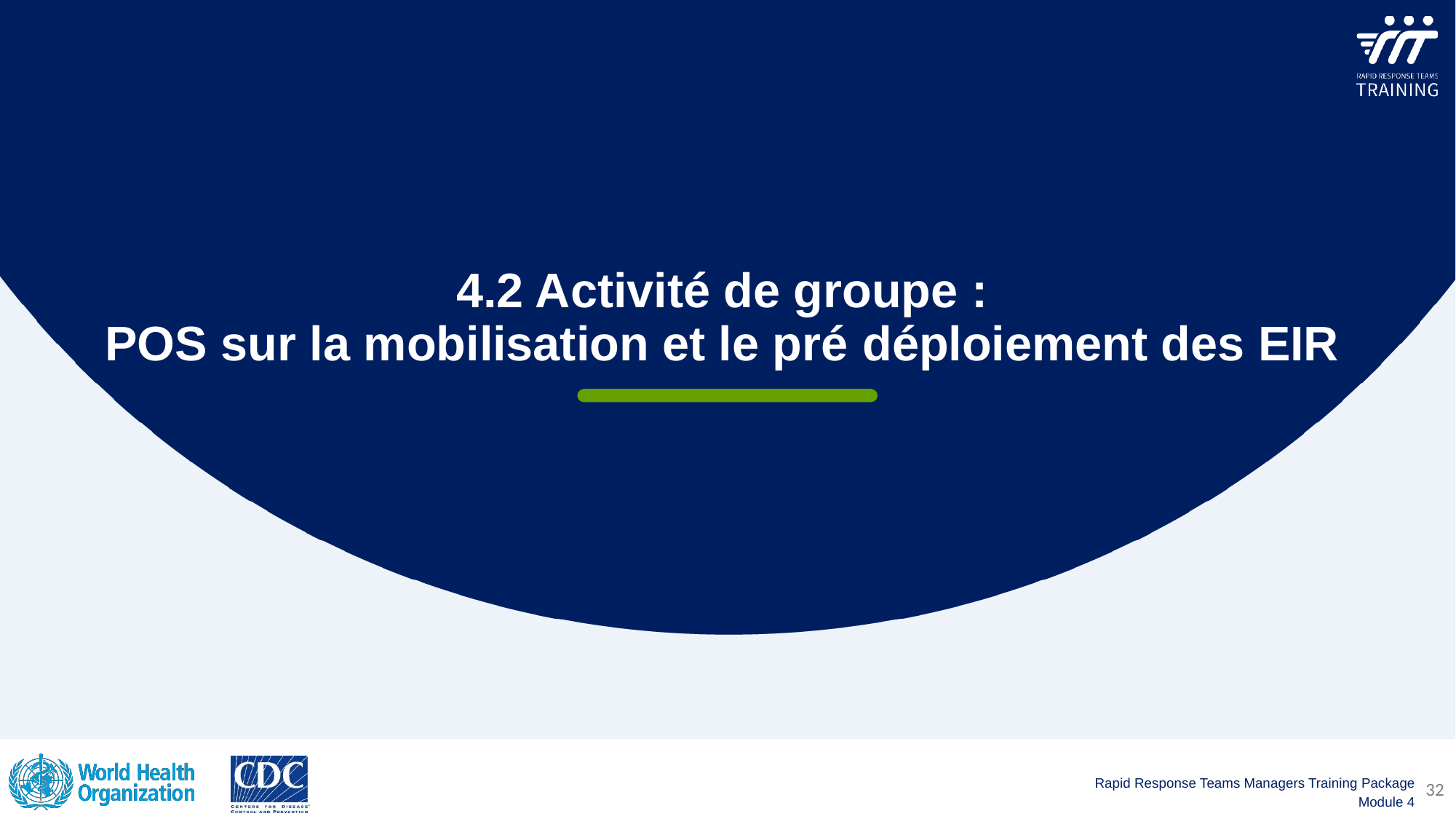

4.2 Activité de groupe :
POS sur la mobilisation et le pré déploiement des EIR
32